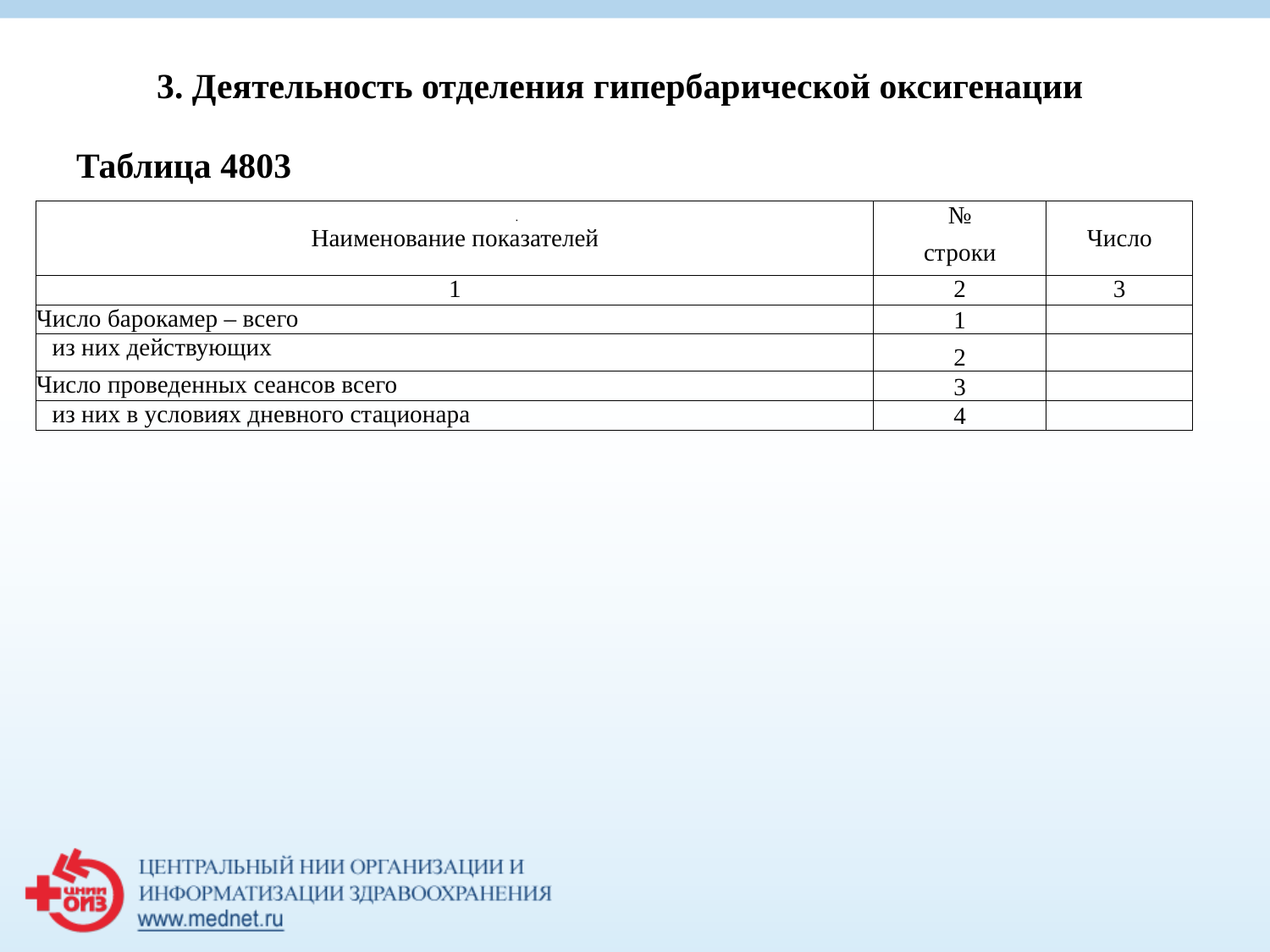

3. Деятельность отделения гипербарической оксигенации
# Таблица 4803
| Наименование показателей | № | Число |
| --- | --- | --- |
|  | строки |  |
| 1 | 2 | 3 |
| Число барокамер – всего | 1 |  |
| из них действующих | 2 |  |
| Число проведенных сеансов всего | 3 |  |
| из них в условиях дневного стационара | 4 |  |